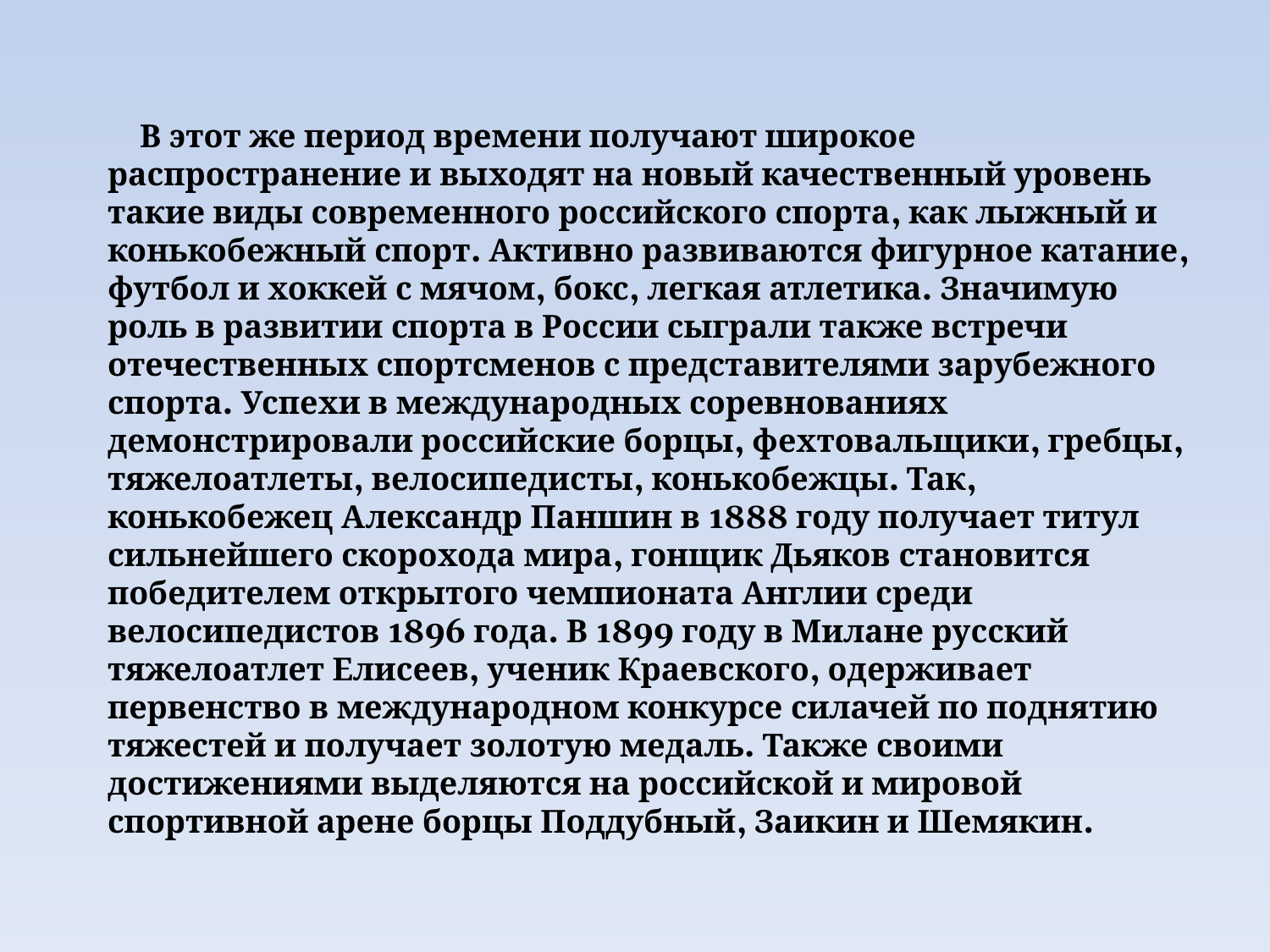

# В этот же период времени получают широкое распространение и выходят на новый качественный уровень такие виды современного российского спорта, как лыжный и конькобежный спорт. Активно развиваются фигурное катание, футбол и хоккей с мячом, бокс, легкая атлетика. Значимую роль в развитии спорта в России сыграли также встречи отечественных спортсменов с представителями зарубежного спорта. Успехи в международных соревнованиях демонстрировали российские борцы, фехтовальщики, гребцы, тяжелоатлеты, велосипедисты, конькобежцы. Так, конькобежец Александр Паншин в 1888 году получает титул сильнейшего скорохода мира, гонщик Дьяков становится победителем открытого чемпионата Англии среди велосипедистов 1896 года. В 1899 году в Милане русский тяжелоатлет Елисеев, ученик Краевского, одерживает первенство в международном конкурсе силачей по поднятию тяжестей и получает золотую медаль. Также своими достижениями выделяются на российской и мировой спортивной арене борцы Поддубный, Заикин и Шемякин.